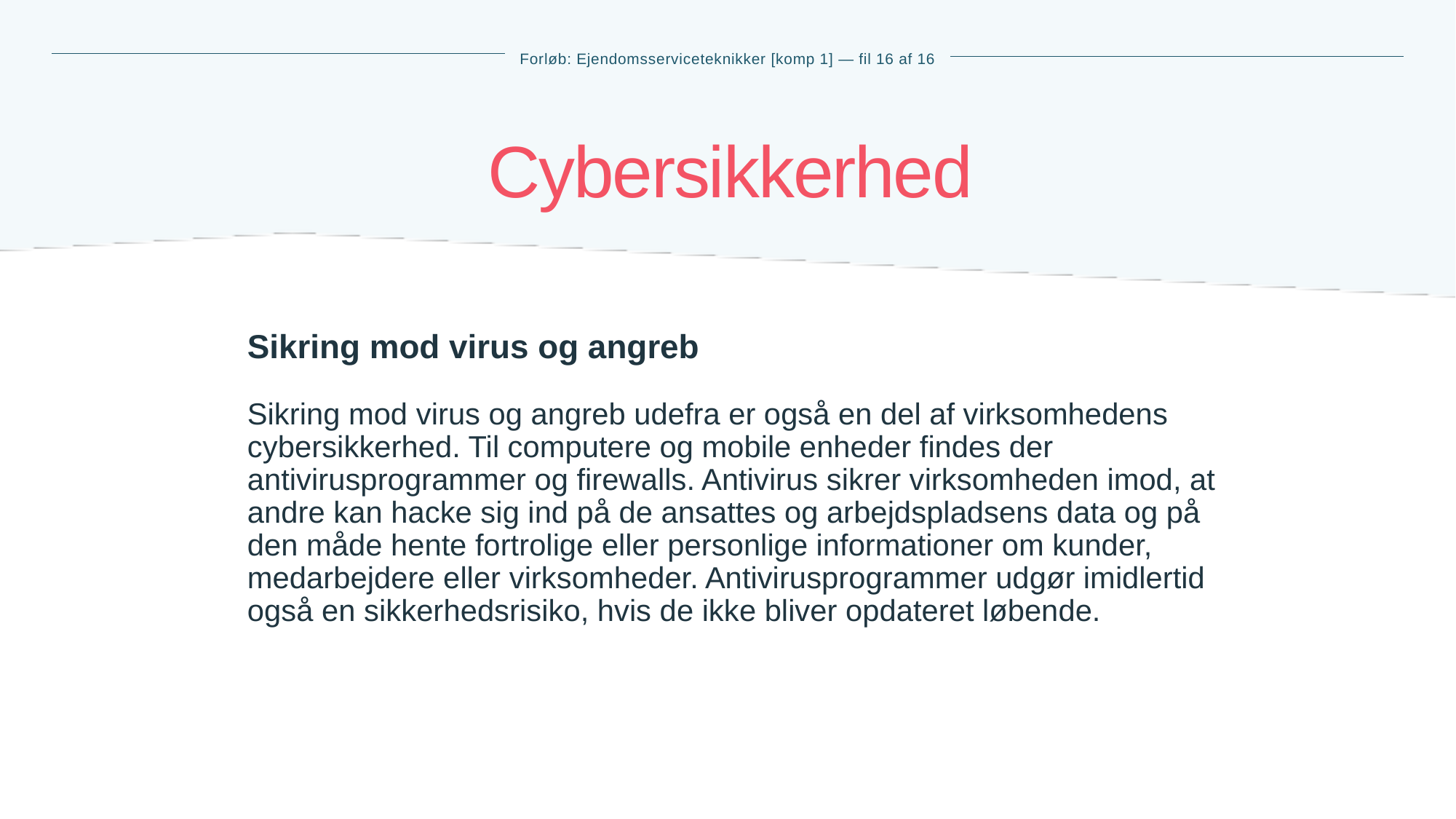

Cybersikkerhed
Sikring mod virus og angreb
Sikring mod virus og angreb udefra er også en del af virksomhedens cybersikkerhed. Til computere og mobile enheder findes der antivirusprogrammer og firewalls. Antivirus sikrer virksomheden imod, at andre kan hacke sig ind på de ansattes og arbejdspladsens data og på den måde hente fortrolige eller personlige informationer om kunder, medarbejdere eller virksomheder. Antivirusprogrammer udgør imidlertid også en sikkerhedsrisiko, hvis de ikke bliver opdateret løbende.